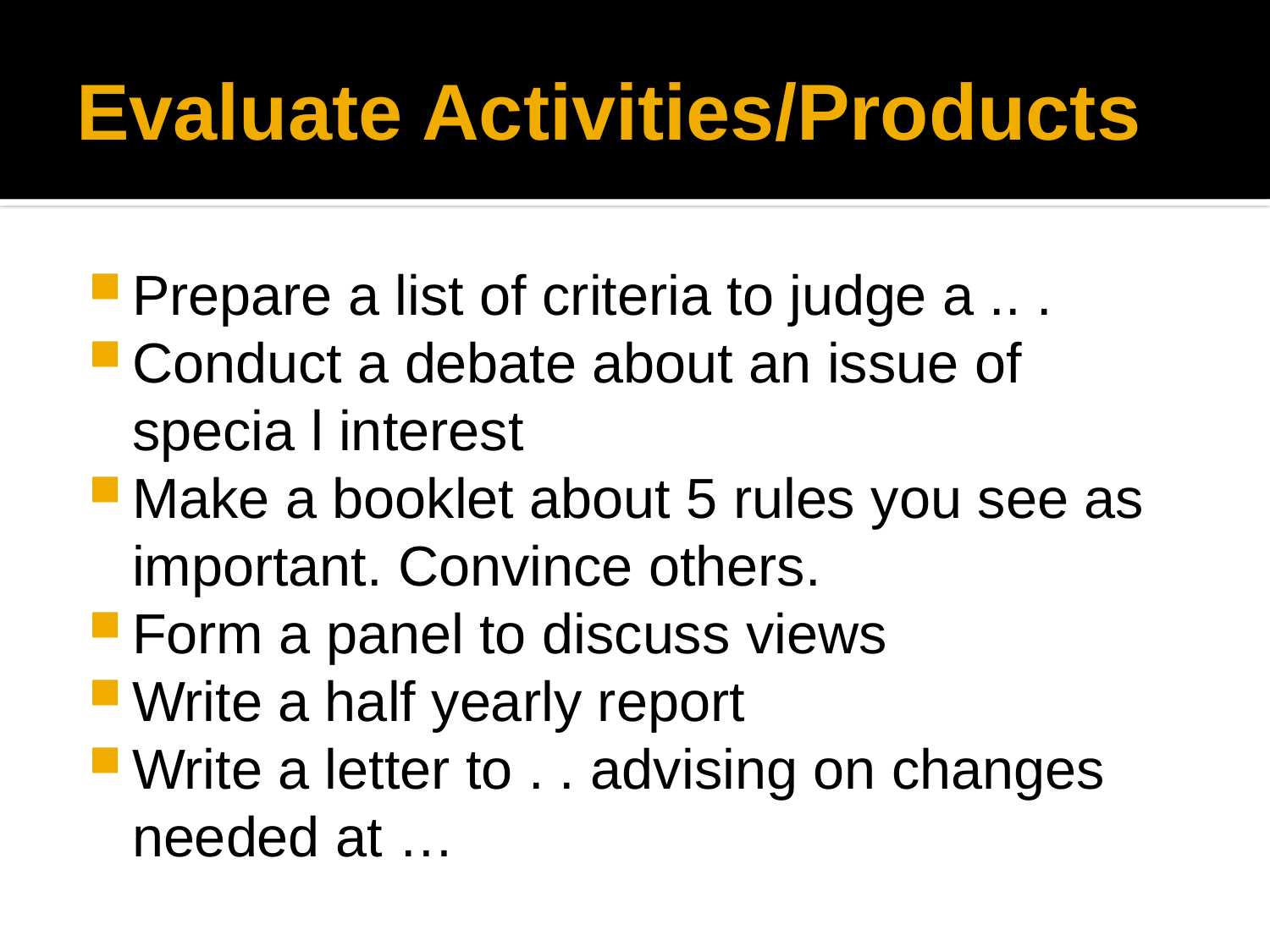

# Evaluate Activities/Products
Prepare a list of criteria to judge a .. .
Conduct a debate about an issue of specia l interest
Make a booklet about 5 rules you see as important. Convince others.
Form a panel to discuss views
Write a half yearly report
Write a letter to . . advising on changes needed at …